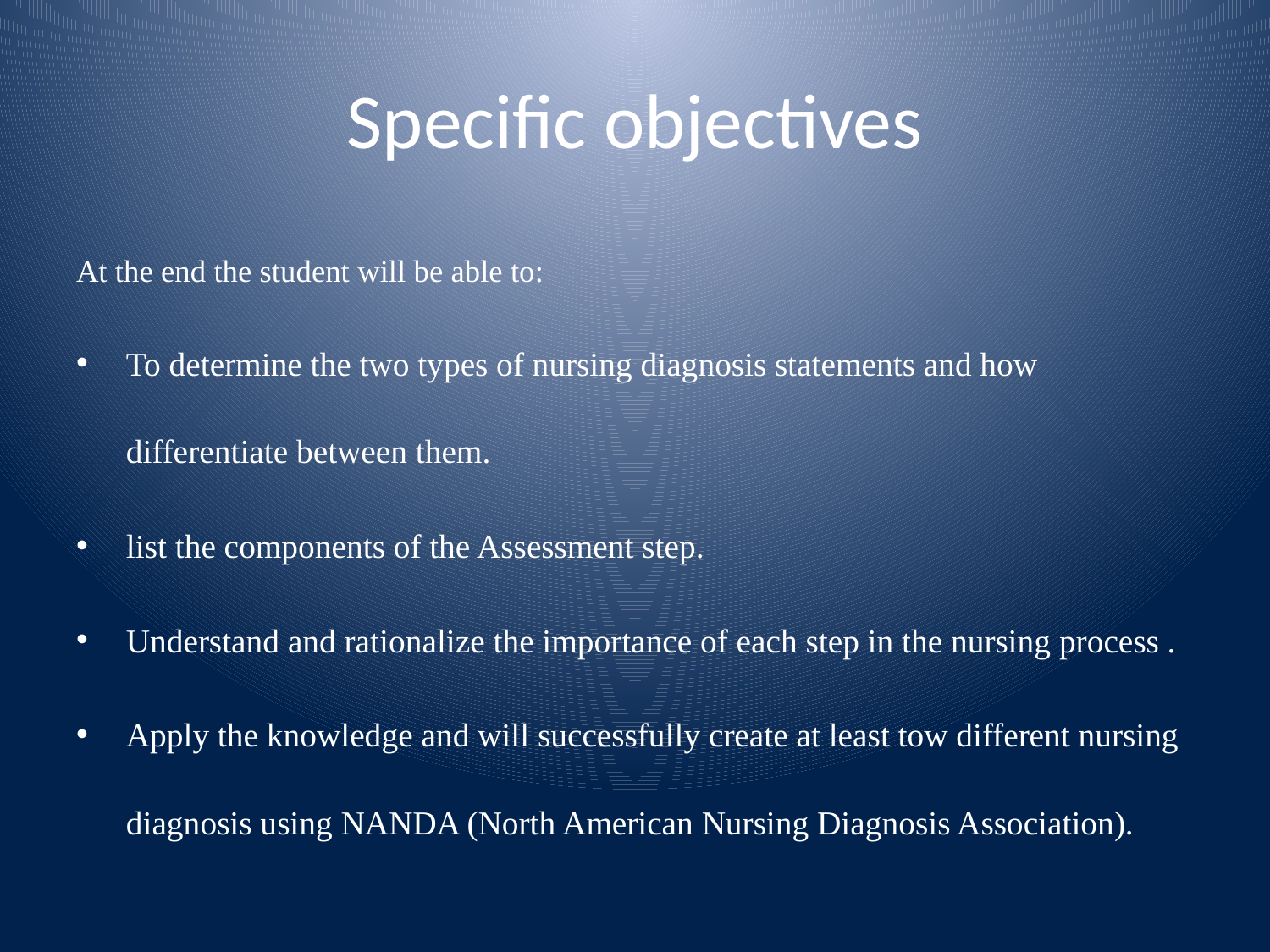

# Specific objectives
At the end the student will be able to:
To determine the two types of nursing diagnosis statements and how differentiate between them.
list the components of the Assessment step.
Understand and rationalize the importance of each step in the nursing process .
Apply the knowledge and will successfully create at least tow different nursing diagnosis using NANDA (North American Nursing Diagnosis Association).